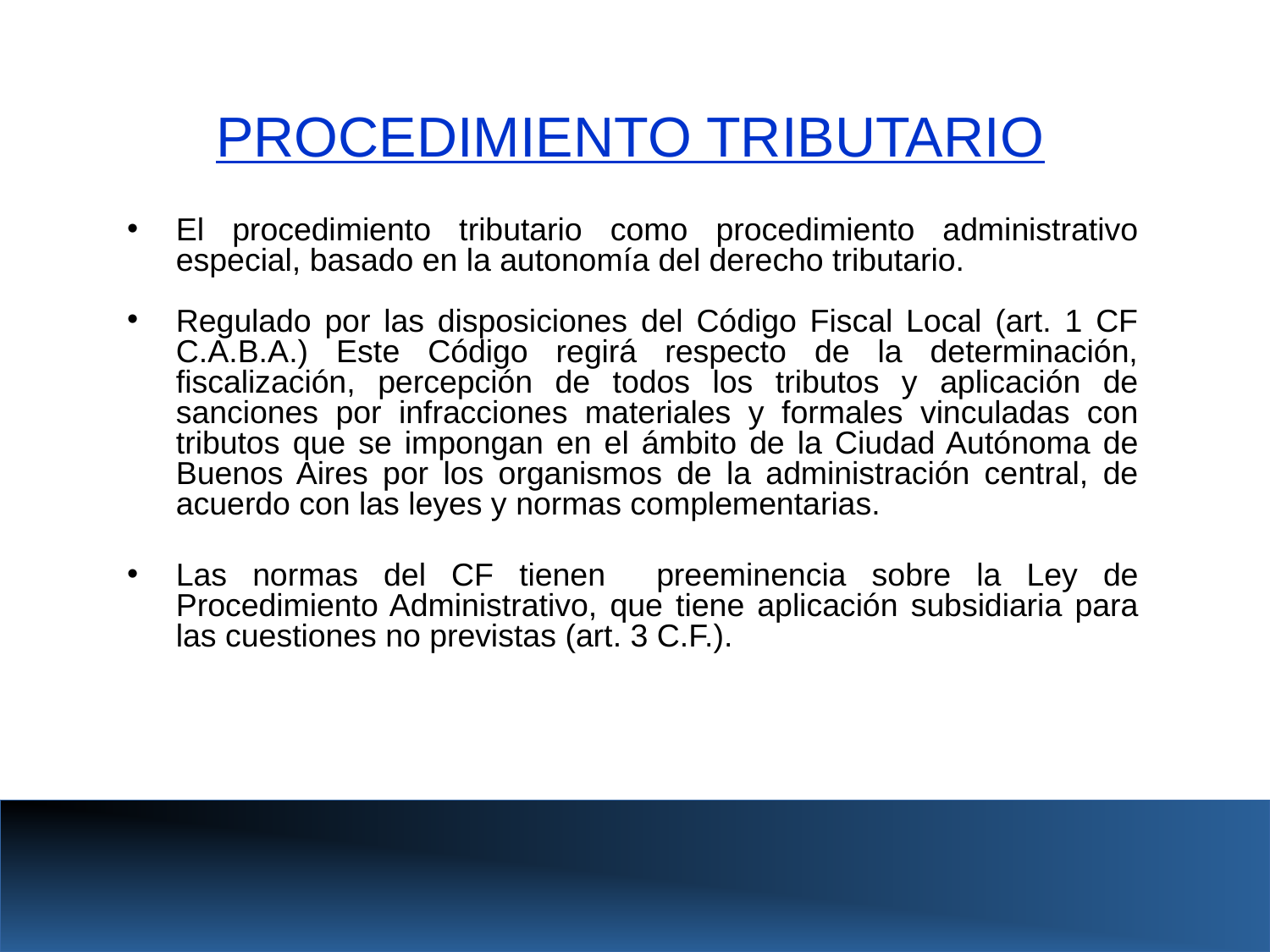

PROCEDIMIENTO TRIBUTARIO
El procedimiento tributario como procedimiento administrativo especial, basado en la autonomía del derecho tributario.

Regulado por las disposiciones del Código Fiscal Local (art. 1 CF C.A.B.A.) Este Código regirá respecto de la determinación, fiscalización, percepción de todos los tributos y aplicación de sanciones por infracciones materiales y formales vinculadas con tributos que se impongan en el ámbito de la Ciudad Autónoma de Buenos Aires por los organismos de la administración central, de acuerdo con las leyes y normas complementarias.

Las normas del CF tienen  preeminencia sobre la Ley de Procedimiento Administrativo, que tiene aplicación subsidiaria para las cuestiones no previstas (art. 3 C.F.).